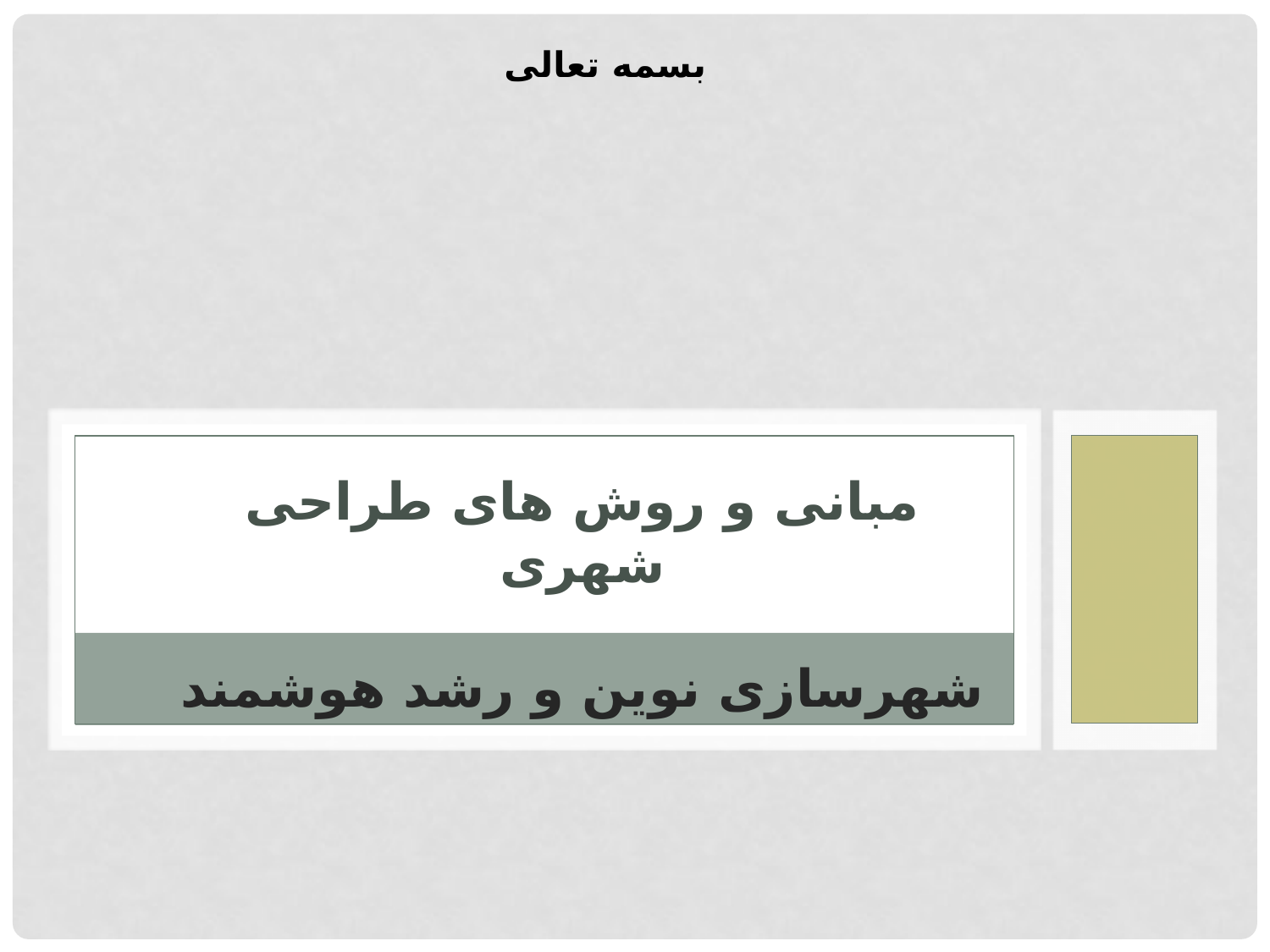

بسمه تعالی

# مبانی و روش های طراحی شهری شهرسازی نوین و رشد هوشمند